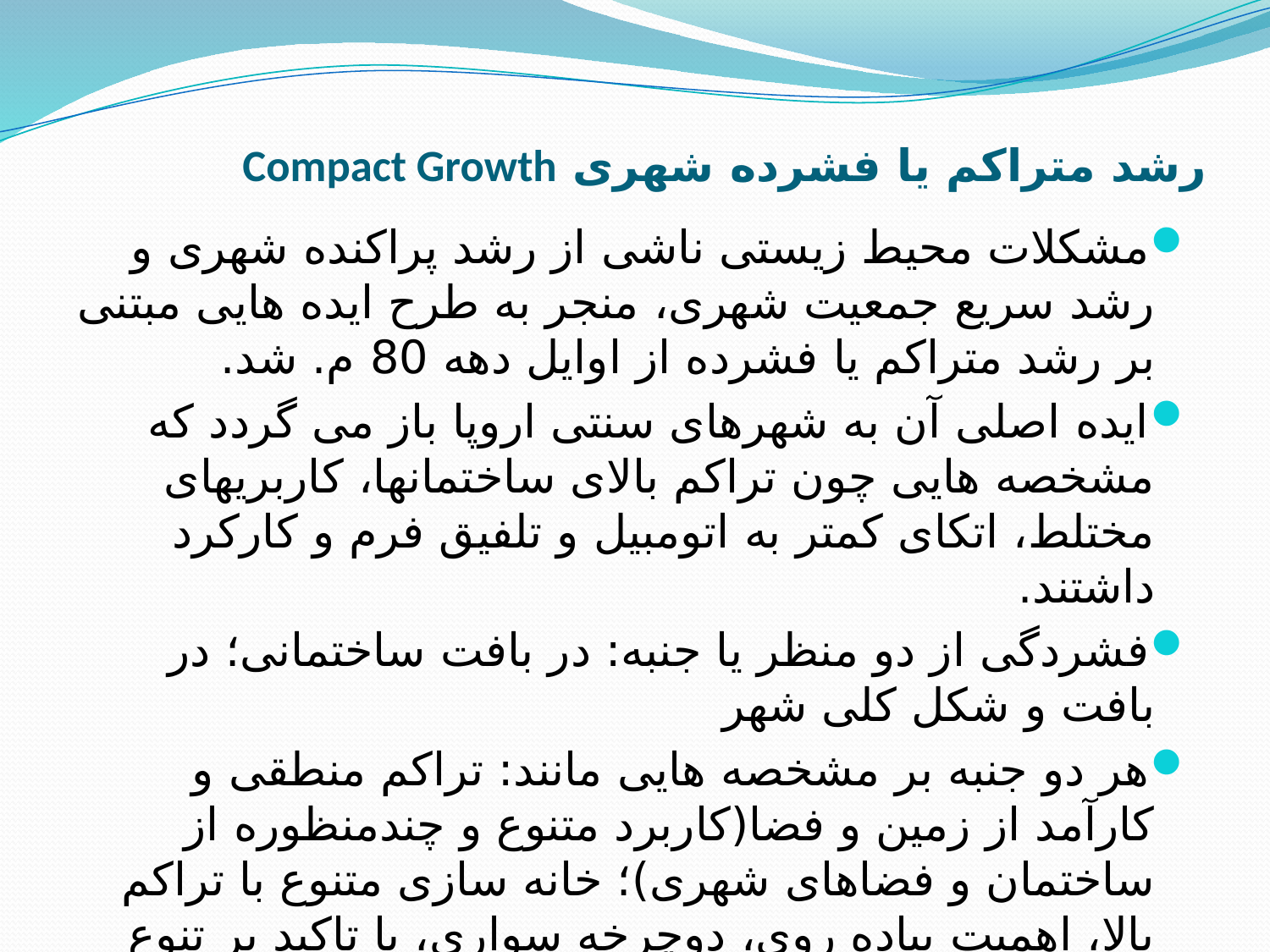

# رشد متراکم یا فشرده شهری Compact Growth
مشکلات محیط زیستی ناشی از رشد پراکنده شهری و رشد سریع جمعیت شهری، منجر به طرح ایده هایی مبتنی بر رشد متراکم یا فشرده از اوایل دهه 80 م. شد.
ایده اصلی آن به شهرهای سنتی اروپا باز می گردد که مشخصه هایی چون تراکم بالای ساختمانها، کاربریهای مختلط، اتکای کمتر به اتومبیل و تلفیق فرم و کارکرد داشتند.
فشردگی از دو منظر یا جنبه: در بافت ساختمانی؛ در بافت و شکل کلی شهر
هر دو جنبه بر مشخصه هایی مانند: تراکم منطقی و کارآمد از زمین و فضا(کاربرد متنوع و چندمنظوره از ساختمان و فضاهای شهری)؛ خانه سازی متنوع با تراکم بالا، اهمیت پیاده روی، دوچرخه سواری، با تاکید بر تنوع در وسایل تردد؛ حفاظت ها و تفکیکها؛ استفاده از زمینهای متروک و باززنده سازی فضاهای شهری و... تاکید دارد.